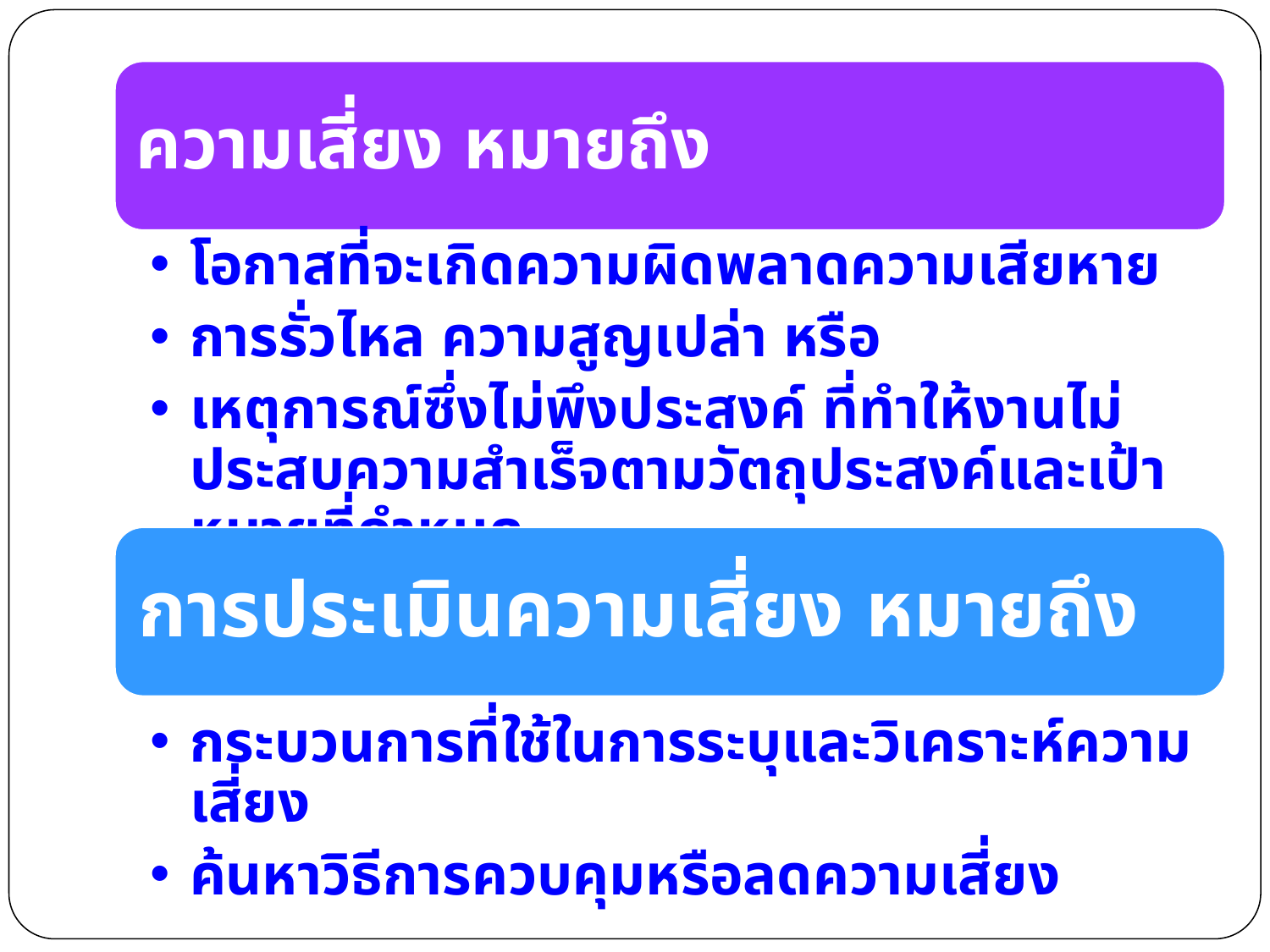

ความเสี่ยง หมายถึง

โอกาสที่จะเกิดความผิดพลาดความเสียหาย
การรั่วไหล ความสูญเปล่า หรือ
เหตุการณ์ซึ่งไม่พึงประสงค์ ที่ทำให้งานไม่ประสบความสำเร็จตามวัตถุประสงค์และเป้าหมายที่กำหนด

การประเมินความเสี่ยง หมายถึง

กระบวนการที่ใช้ในการระบุและวิเคราะห์ความเสี่ยง
ค้นหาวิธีการควบคุมหรือลดความเสี่ยง